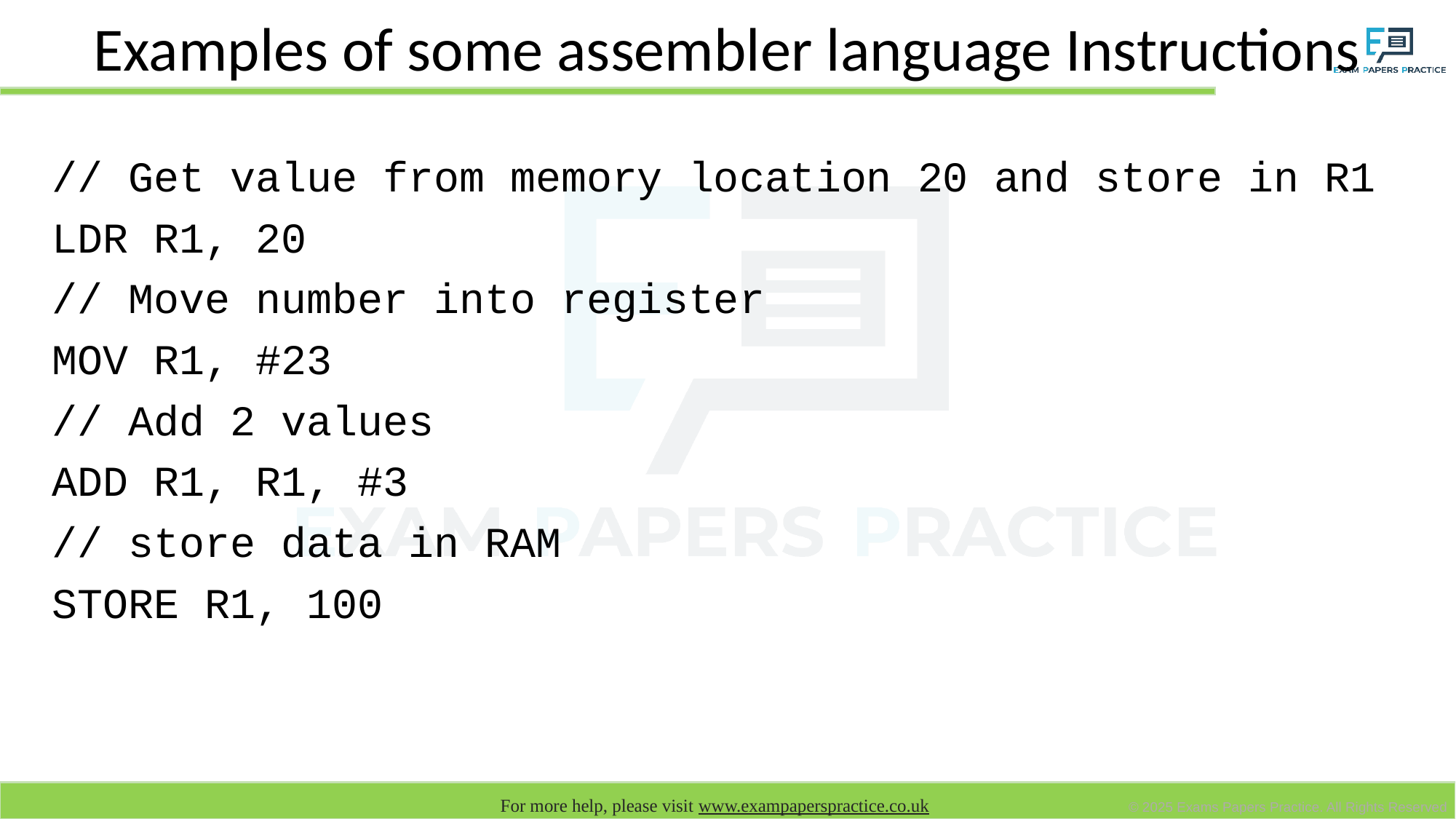

# Examples of some assembler language Instructions
// Get value from memory location 20 and store in R1
LDR R1, 20
// Move number into register
MOV R1, #23
// Add 2 values
ADD R1, R1, #3
// store data in RAM
STORE R1, 100